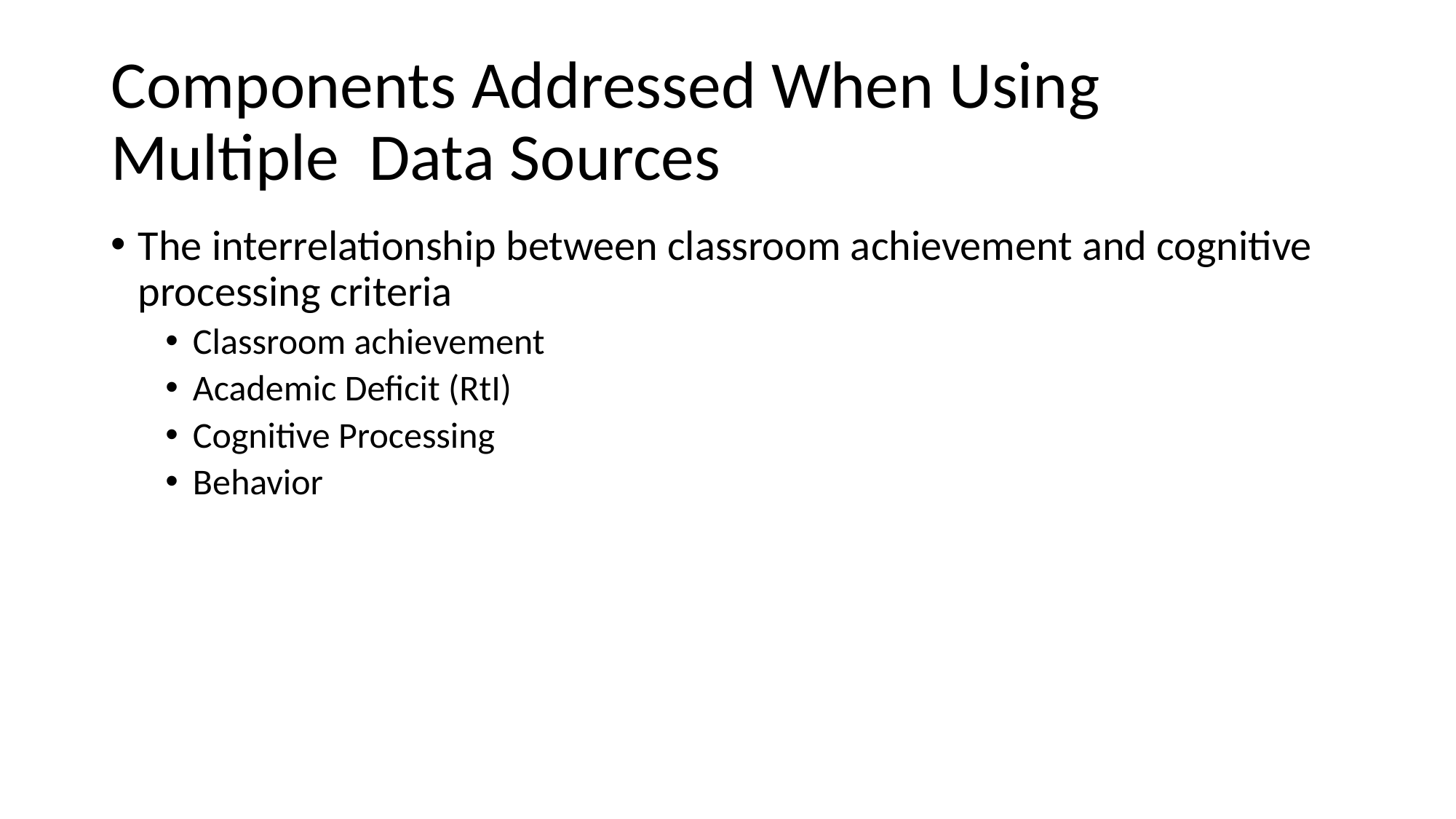

# Components Addressed When Using Multiple  Data Sources
The interrelationship between classroom achievement and cognitive processing criteria
Classroom achievement
Academic Deficit (RtI)
Cognitive Processing
Behavior